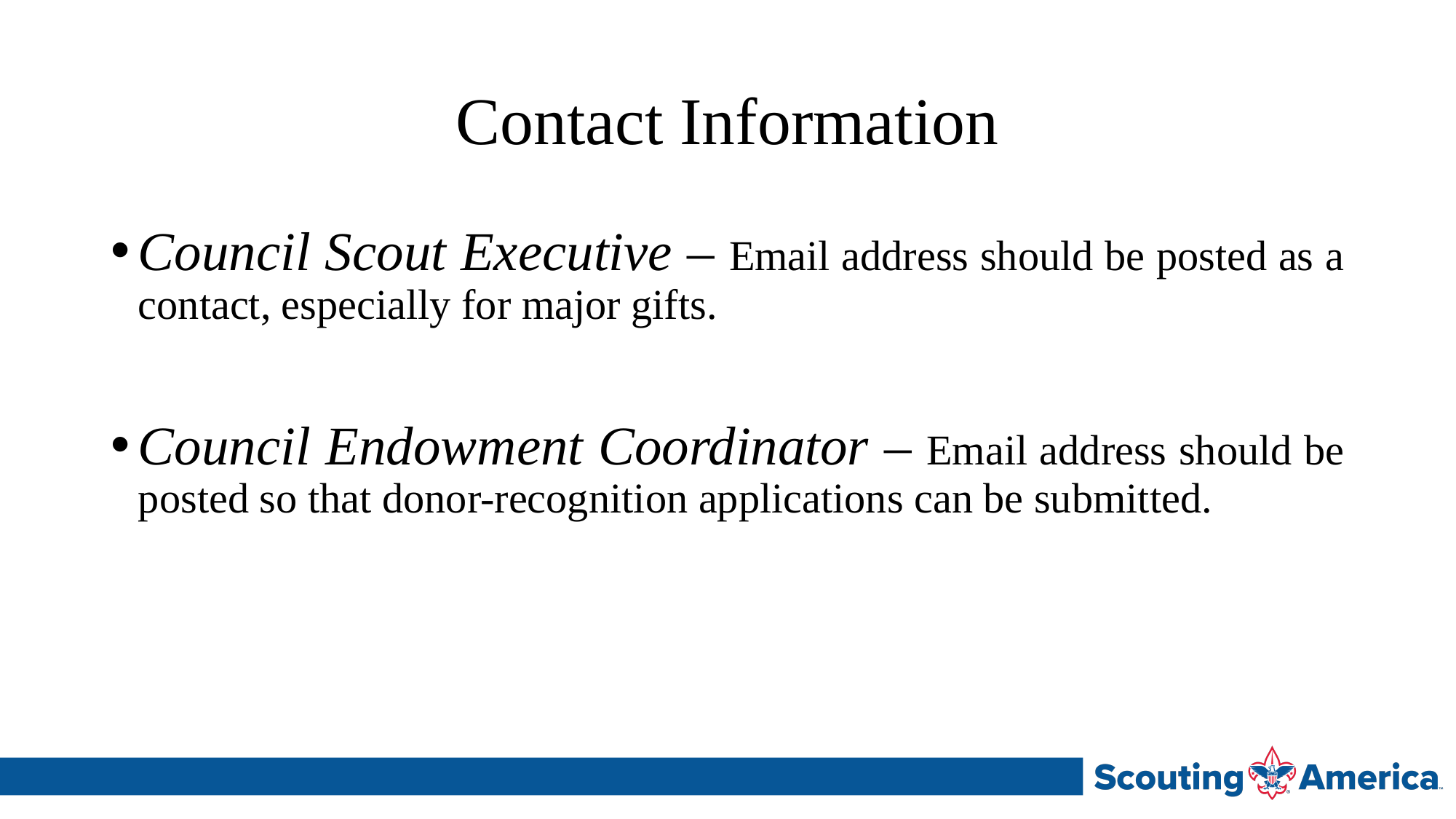

# Contact Information
Council Scout Executive – Email address should be posted as a contact, especially for major gifts.

Council Endowment Coordinator – Email address should be posted so that donor-recognition applications can be submitted.